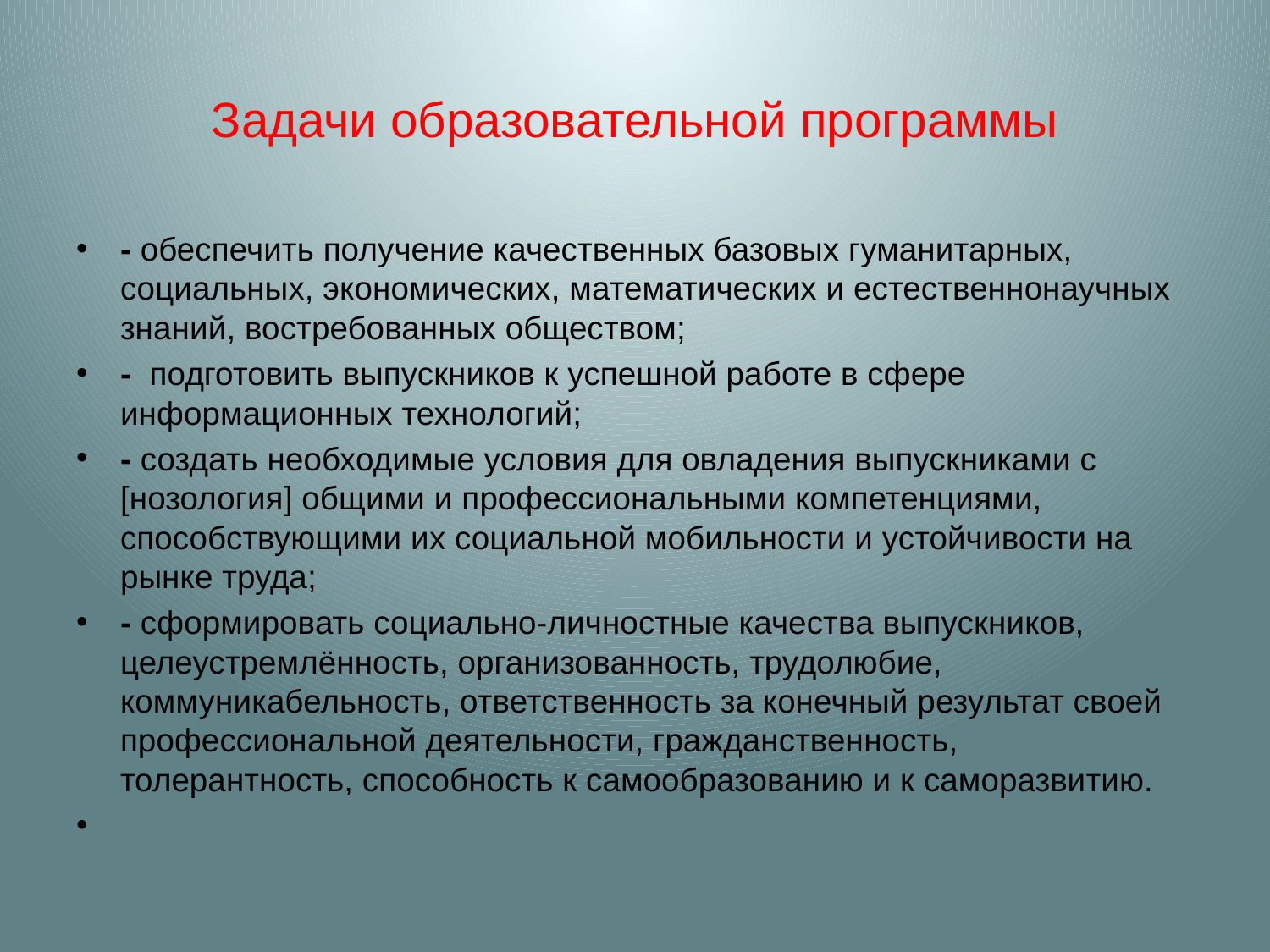

# Задачи образовательной программы
- обеспечить получение качественных базовых гуманитарных, социальных, экономических, математических и естественнонаучных знаний, востребованных обществом;
-  подготовить выпускников к успешной работе в сфере информационных технологий;
- создать необходимые условия для овладения выпускниками с [нозология] общими и профессиональными компетенциями, способствующими их социальной мобильности и устойчивости на рынке труда;
- сформировать социально-личностные качества выпускников, целеустремлённость, организованность, трудолюбие, коммуникабельность, ответственность за конечный результат своей профессиональной деятельности, гражданственность, толерантность, способность к самообразованию и к саморазвитию.